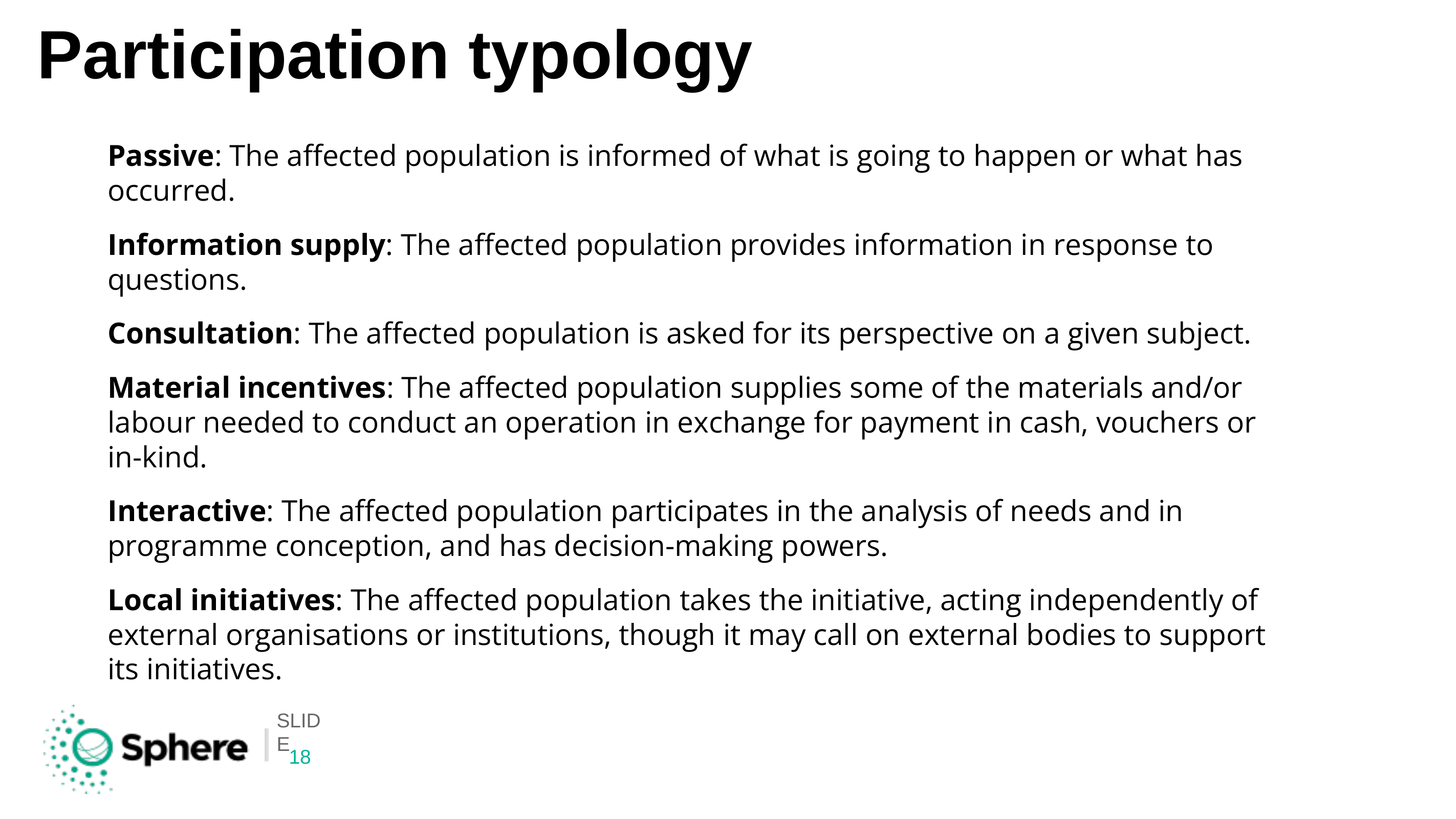

# Participation typology
Passive: The affected population is informed of what is going to happen or what has occurred.
Information supply: The affected population provides information in response to questions.
Consultation: The affected population is asked for its perspective on a given subject.
Material incentives: The affected population supplies some of the materials and/or labour needed to conduct an operation in exchange for payment in cash, vouchers or in-kind.
Interactive: The affected population participates in the analysis of needs and in programme conception, and has decision-making powers.
Local initiatives: The affected population takes the initiative, acting independently of external organisations or institutions, though it may call on external bodies to support its initiatives.

18